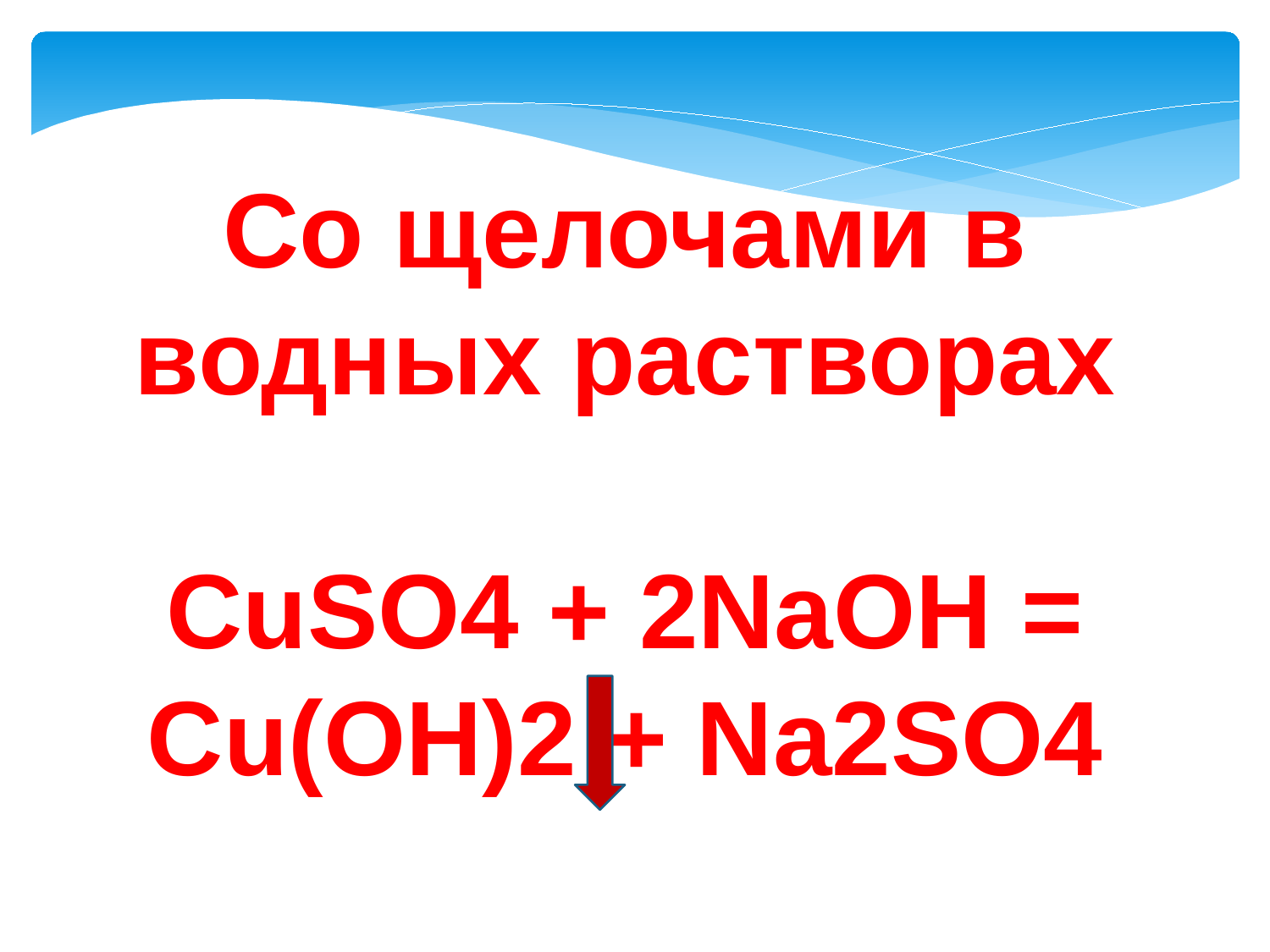

Со щелочами в водных растворах

CuSO4 + 2NaOH = Cu(OH)2 + Na2SO4